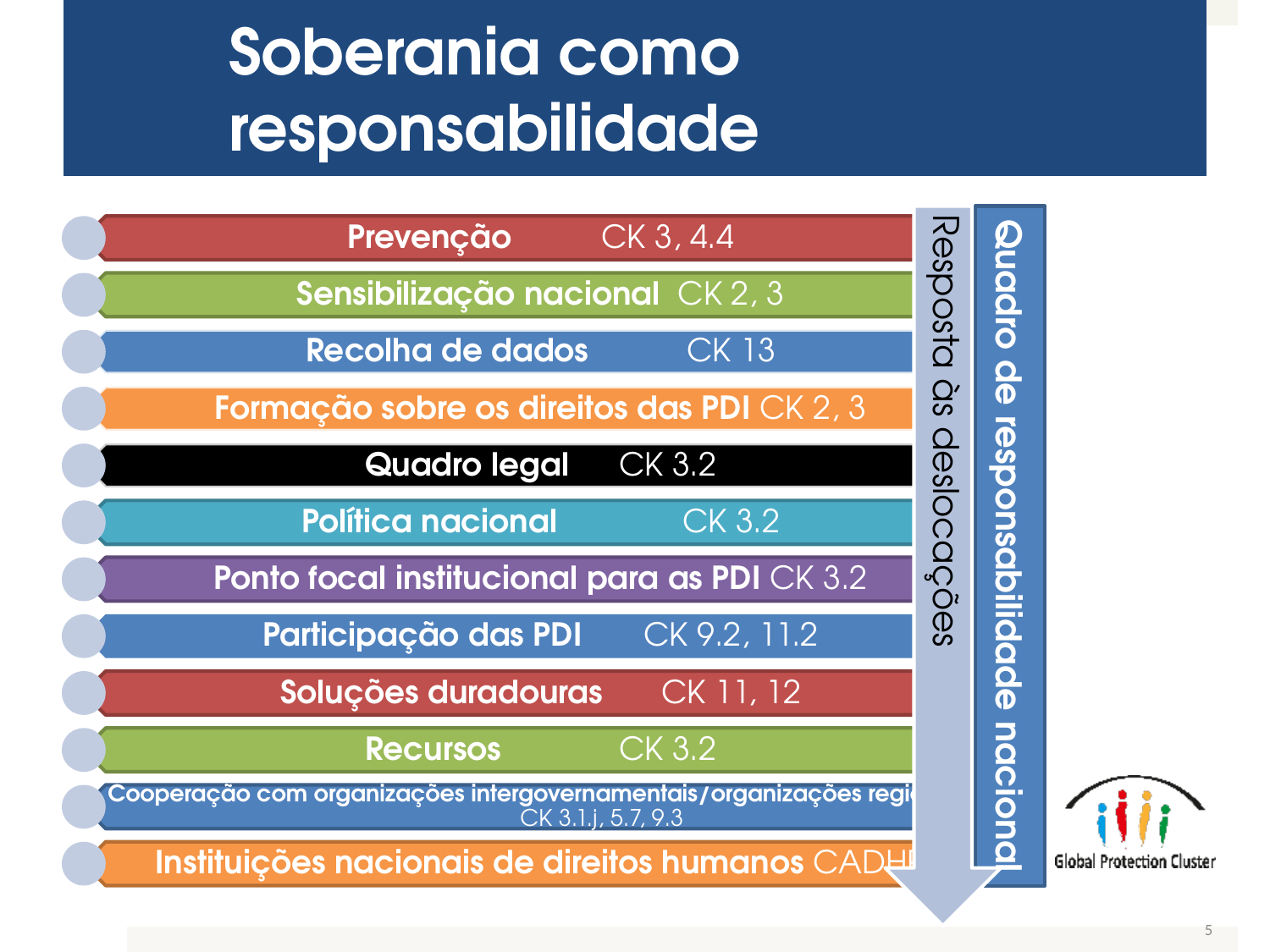

# Soberania como responsabilidade
Prevenção	CK 3, 4.4
Sensibilização nacional	CK 2, 3
Recolha de dados	CK 13
Formação sobre os direitos das PDI CK 2, 3
Quadro legal	CK 3.2
Política nacional	CK 3.2
Ponto focal institucional para as PDI CK 3.2
Participação das PDI	CK 9.2, 11.2
Soluções duradouras	CK 11, 12
Recursos	CK 3.2
Cooperação com organizações intergovernamentais/organizações regionais	CK 3.1.j, 5.7, 9.3
Instituições nacionais de direitos humanos CADHP
Resposta às deslocações

Quadro de responsabilidade nacional